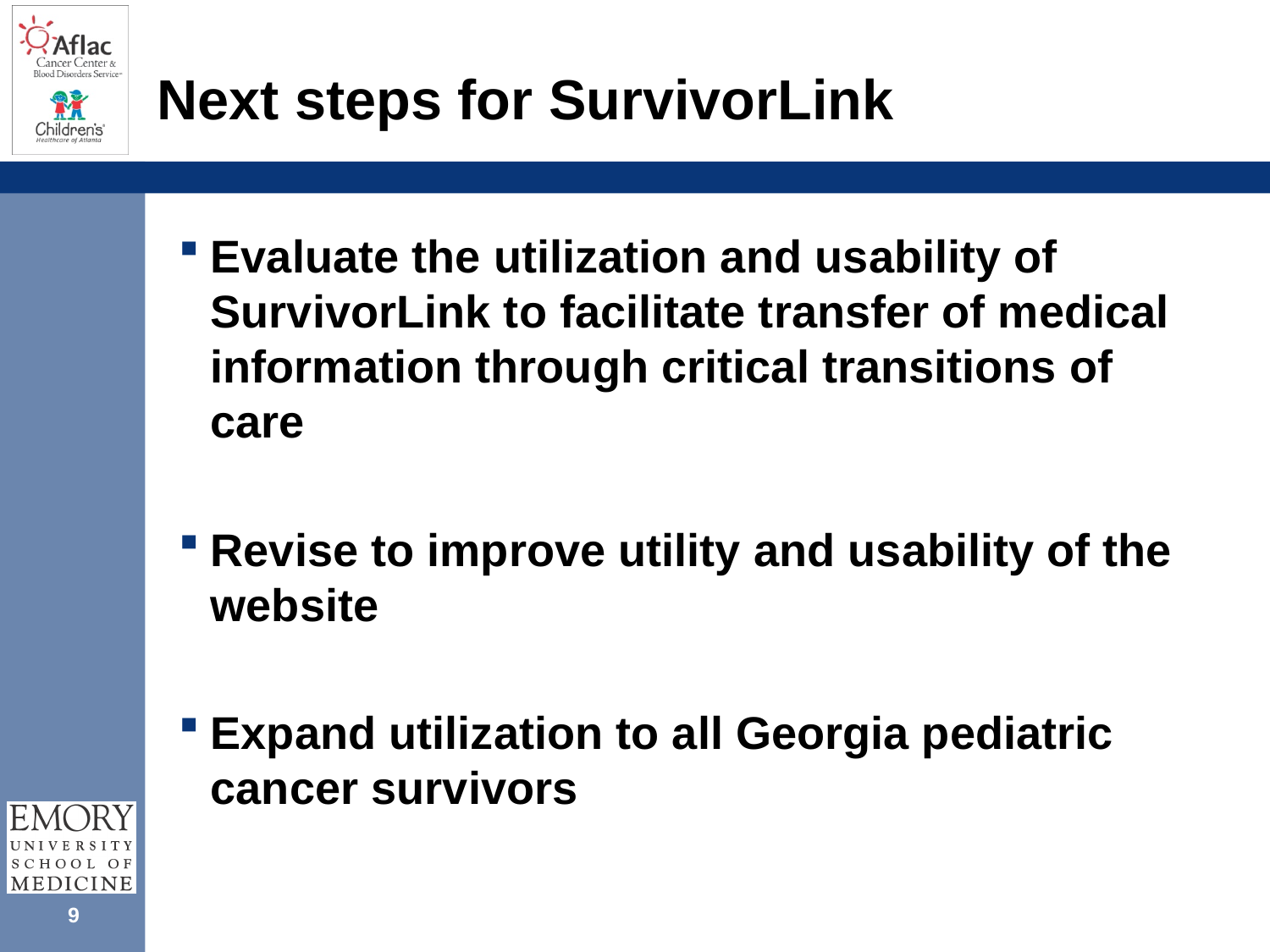

# Next steps for SurvivorLink
Evaluate the utilization and usability of SurvivorLink to facilitate transfer of medical information through critical transitions of care

Revise to improve utility and usability of the website

Expand utilization to all Georgia pediatric cancer survivors